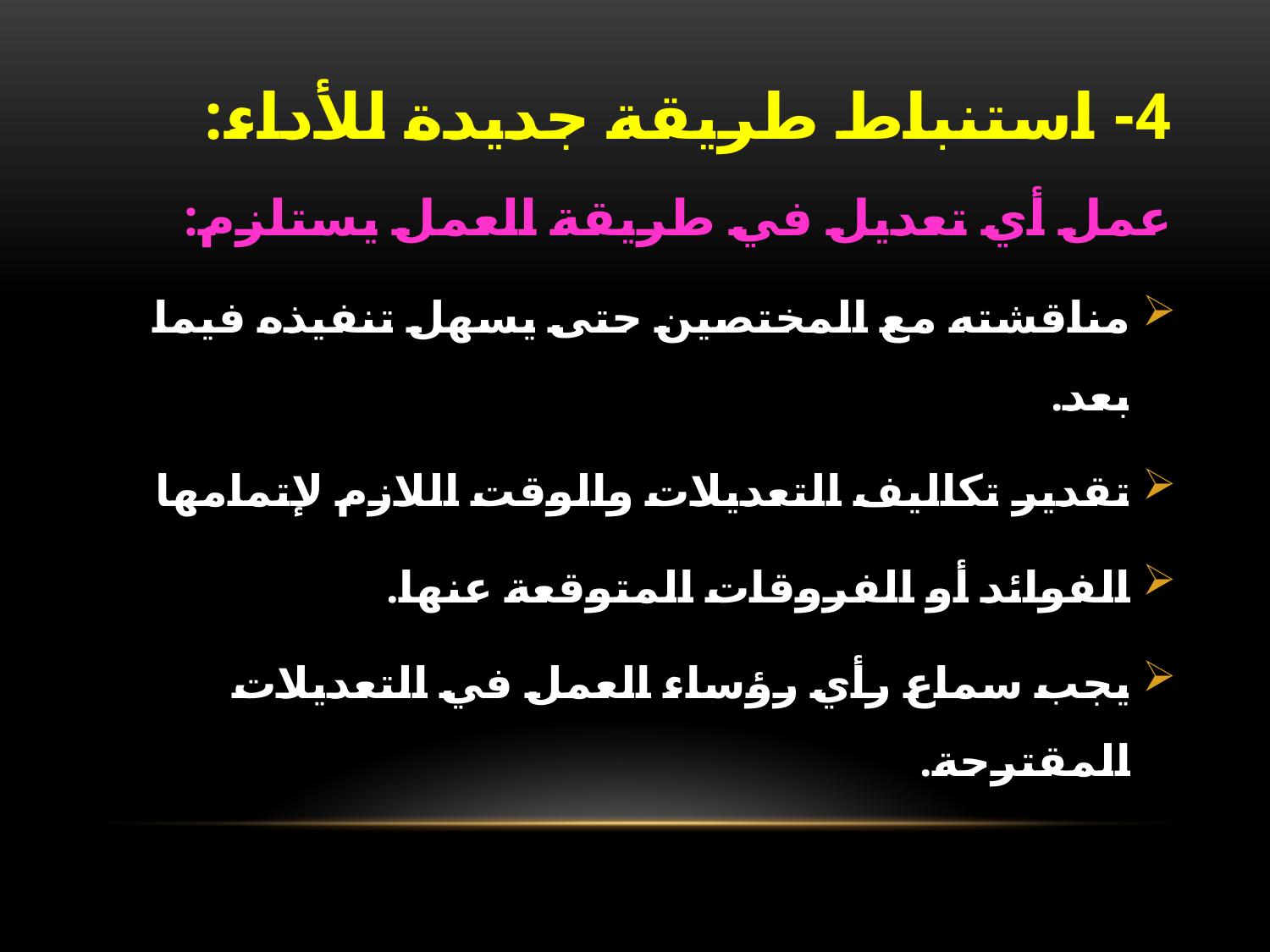

# 4- استنباط طريقة جديدة للأداء:
عمل أي تعديل في طريقة العمل يستلزم:
مناقشته مع المختصين حتى يسهل تنفيذه فيما بعد.
تقدير تكاليف التعديلات والوقت اللازم لإتمامها
الفوائد أو الفروقات المتوقعة عنها.
يجب سماع رأي رؤساء العمل في التعديلات المقترحة.